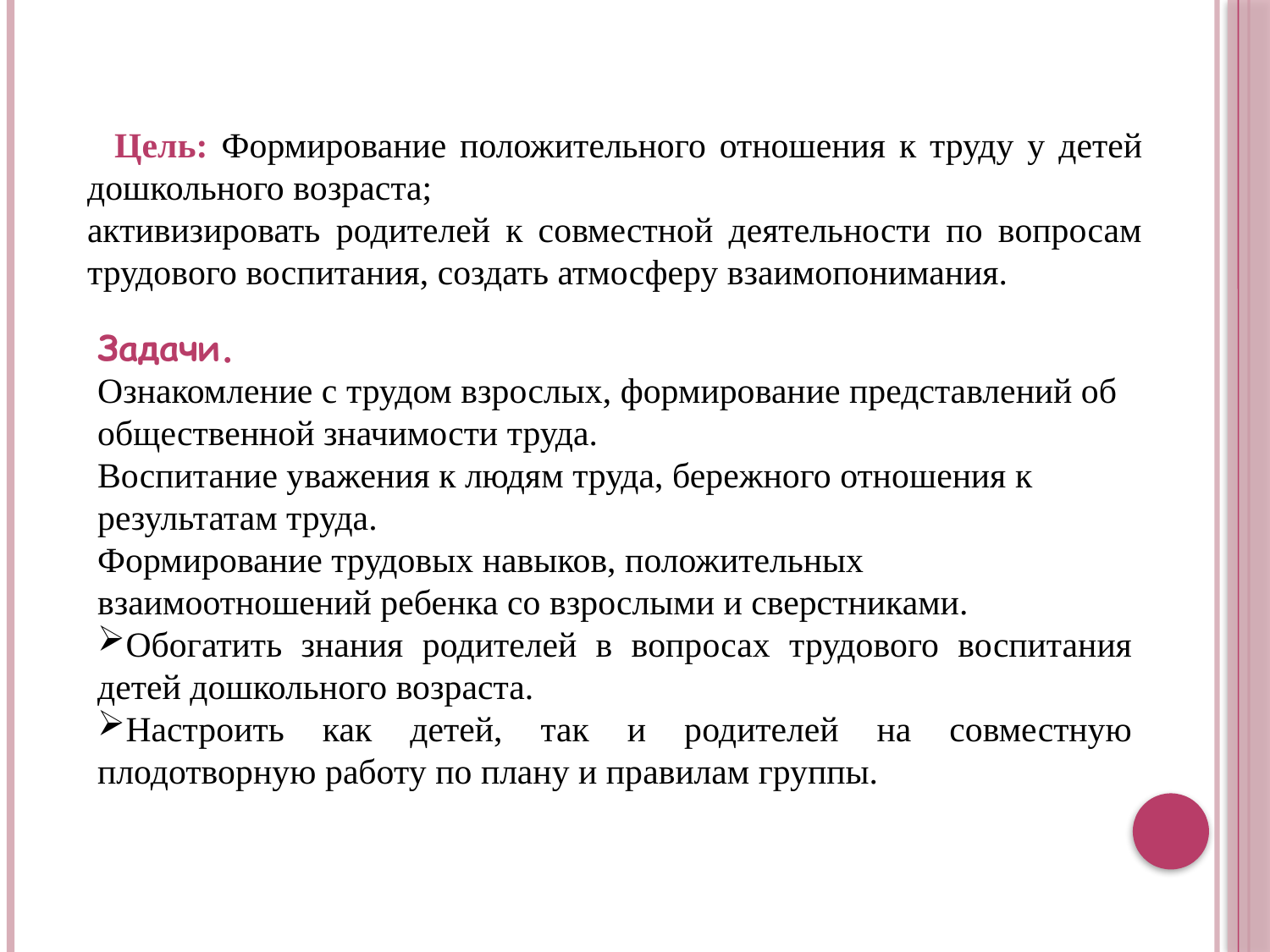

Цель: Формирование положительного отношения к труду у детей дошкольного возраста;
активизировать родителей к совместной деятельности по вопросам трудового воспитания, создать атмосферу взаимопонимания.

Задачи.
Ознакомление с трудом взрослых, формирование представлений об общественной значимости труда.
Воспитание уважения к людям труда, бережного отношения к результатам труда.
Формирование трудовых навыков, положительных взаимоотношений ребенка со взрослыми и сверстниками.
Обогатить знания родителей в вопросах трудового воспитания детей дошкольного возраста.
Настроить как детей, так и родителей на совместную плодотворную работу по плану и правилам группы.